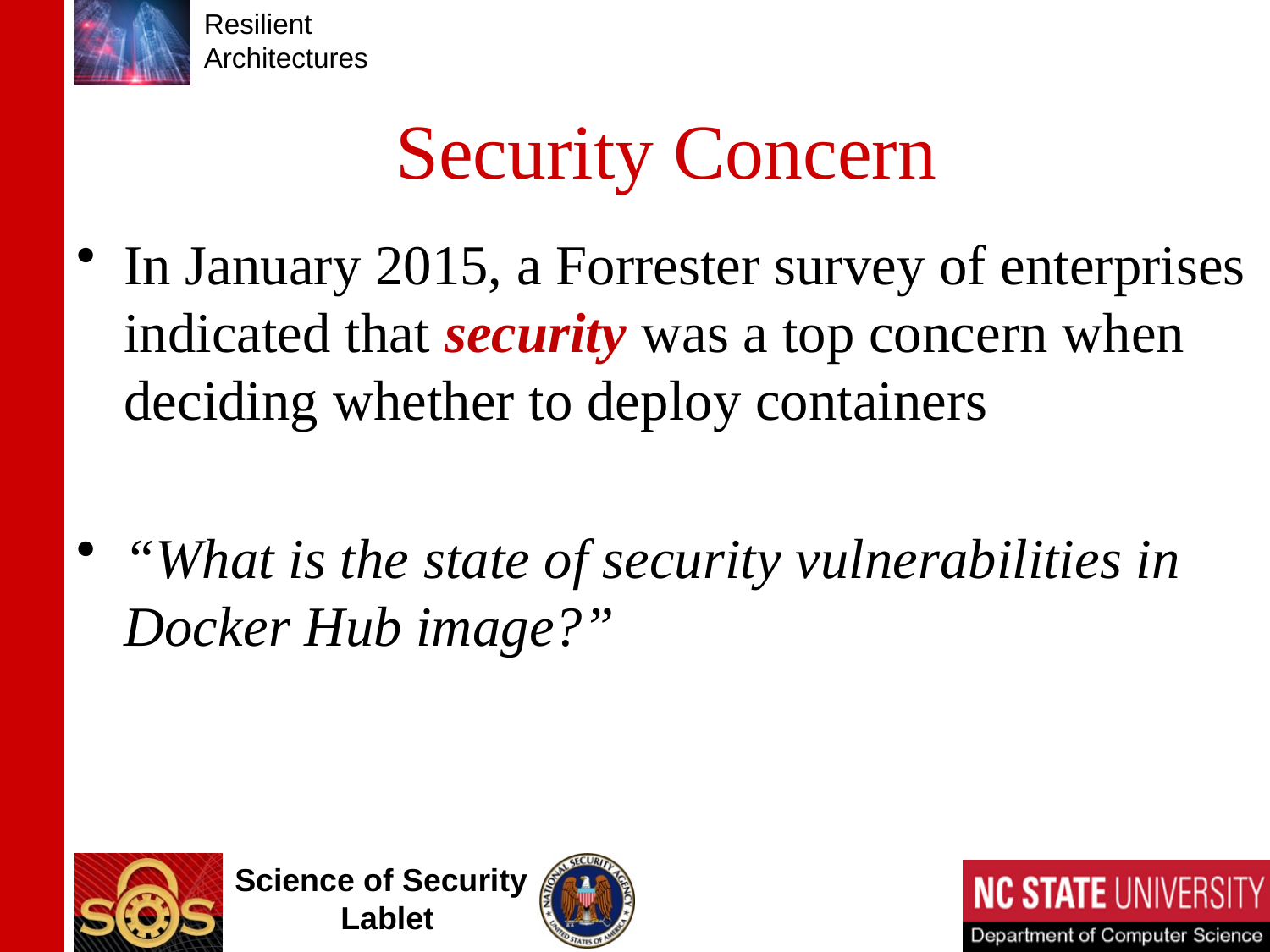

# Security Concern
In January 2015, a Forrester survey of enterprises indicated that security was a top concern when deciding whether to deploy containers

“What is the state of security vulnerabilities in Docker Hub image?”